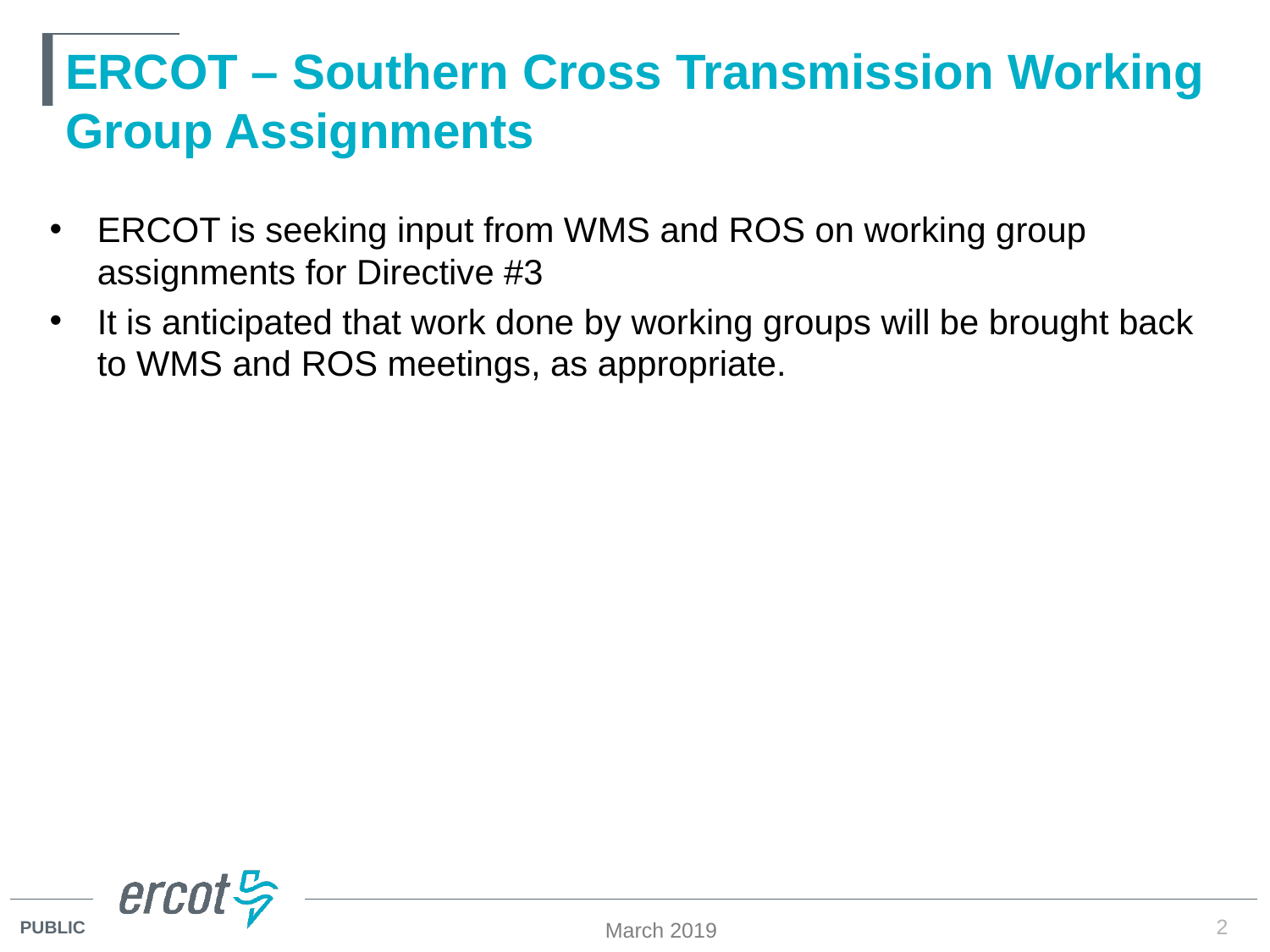

# ERCOT – Southern Cross Transmission Working Group Assignments
ERCOT is seeking input from WMS and ROS on working group assignments for Directive #3
It is anticipated that work done by working groups will be brought back to WMS and ROS meetings, as appropriate.
March 2019
2